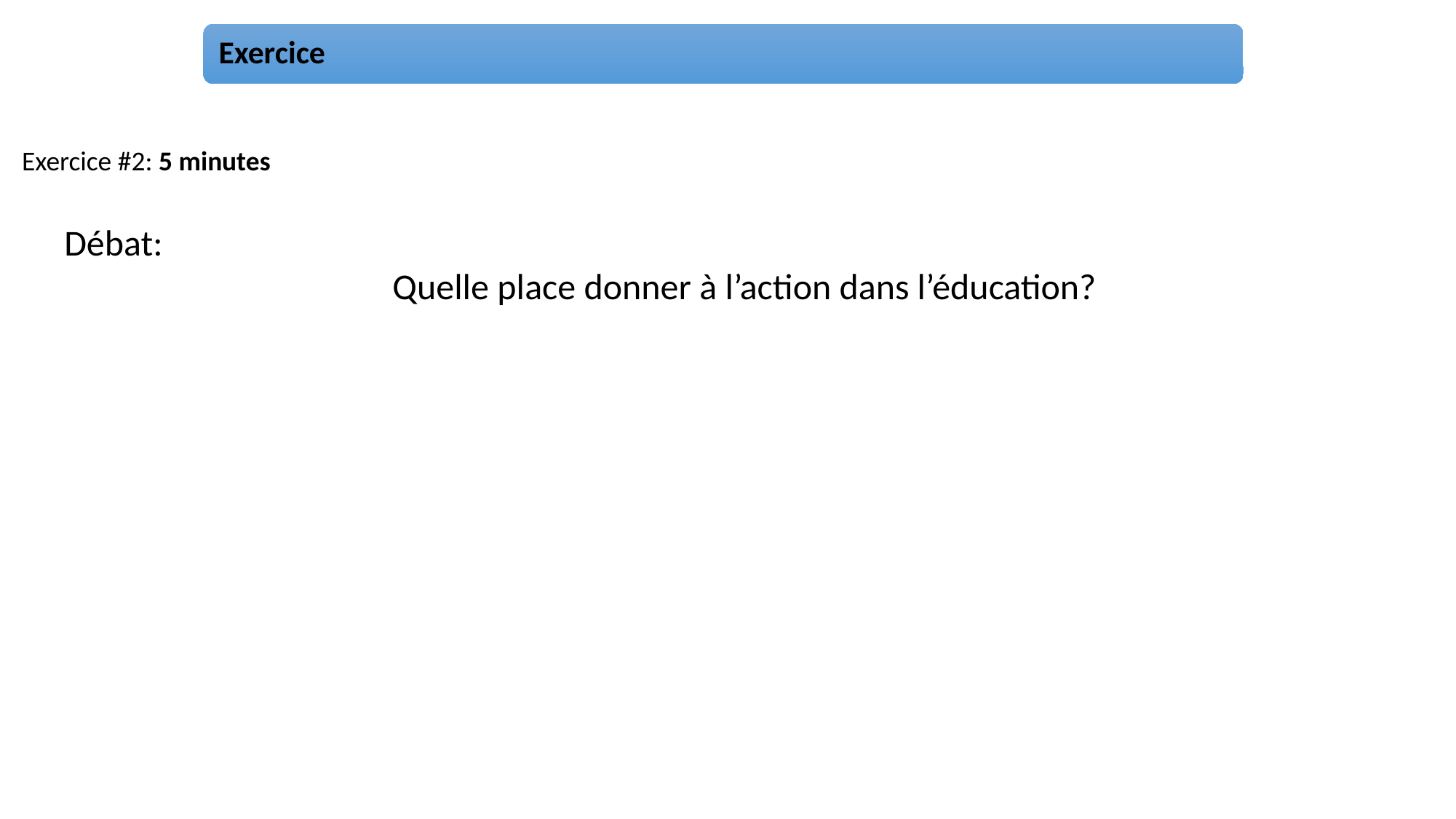

Exercice
Exercice #2: 5 minutes

Débat:
Quelle place donner à l’action dans l’éducation?